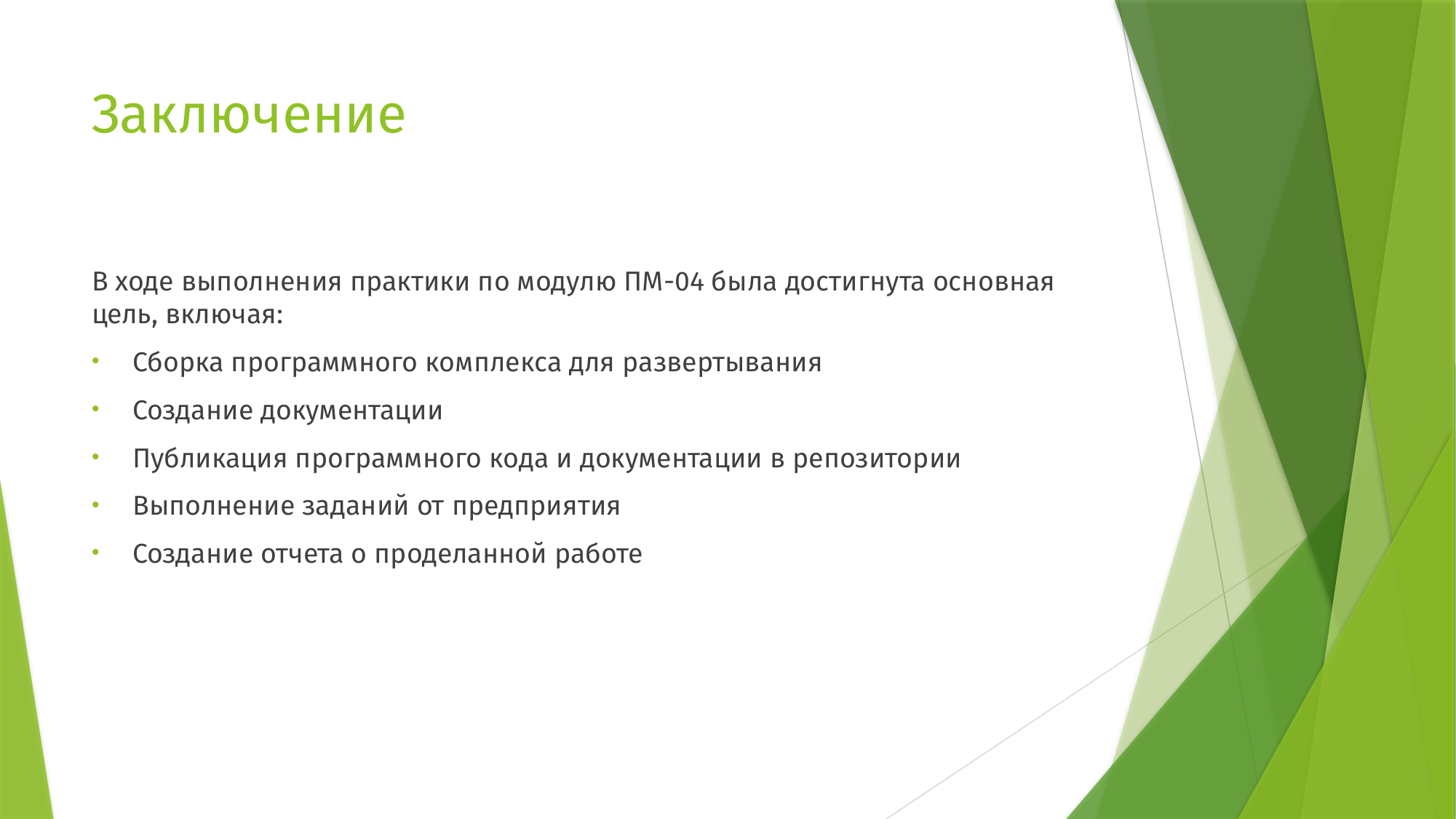

# Заключение
В ходе выполнения практики по модулю ПМ-04 была достигнута основная цель, включая:
Сборка программного комплекса для развертывания
Создание документации
Публикация программного кода и документации в репозитории
Выполнение заданий от предприятия
Создание отчета о проделанной работе